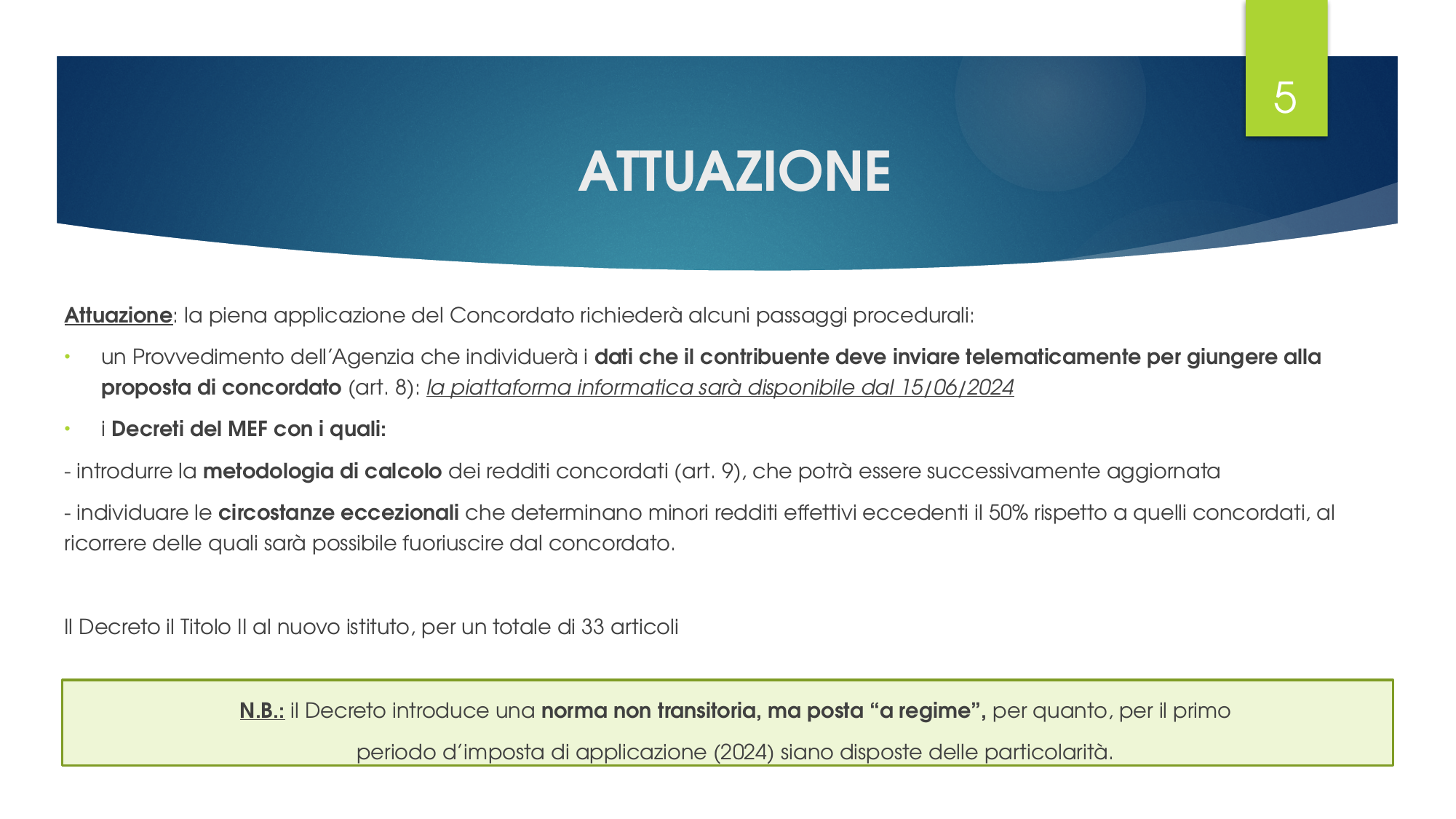

5
# ATTUAZIONE
Attuazione: la piena applicazione del Concordato richiederà alcuni passaggi procedurali:
un Provvedimento dell’Agenzia che individuerà i dati che il contribuente deve inviare telematicamente per giungere alla proposta di concordato (art. 8): la piattaforma informatica sarà disponibile dal 15/06/2024
i Decreti del MEF con i quali:
- introdurre la metodologia di calcolo dei redditi concordati (art. 9), che potrà essere successivamente aggiornata
- individuare le circostanze eccezionali che determinano minori redditi effettivi eccedenti il 50% rispetto a quelli concordati, al ricorrere delle quali sarà possibile fuoriuscire dal concordato.

Il Decreto il Titolo II al nuovo istituto, per un totale di 33 articoli

N.B.: il Decreto introduce una norma non transitoria, ma posta “a regime”, per quanto, per il primo
periodo d’imposta di applicazione (2024) siano disposte delle particolarità.